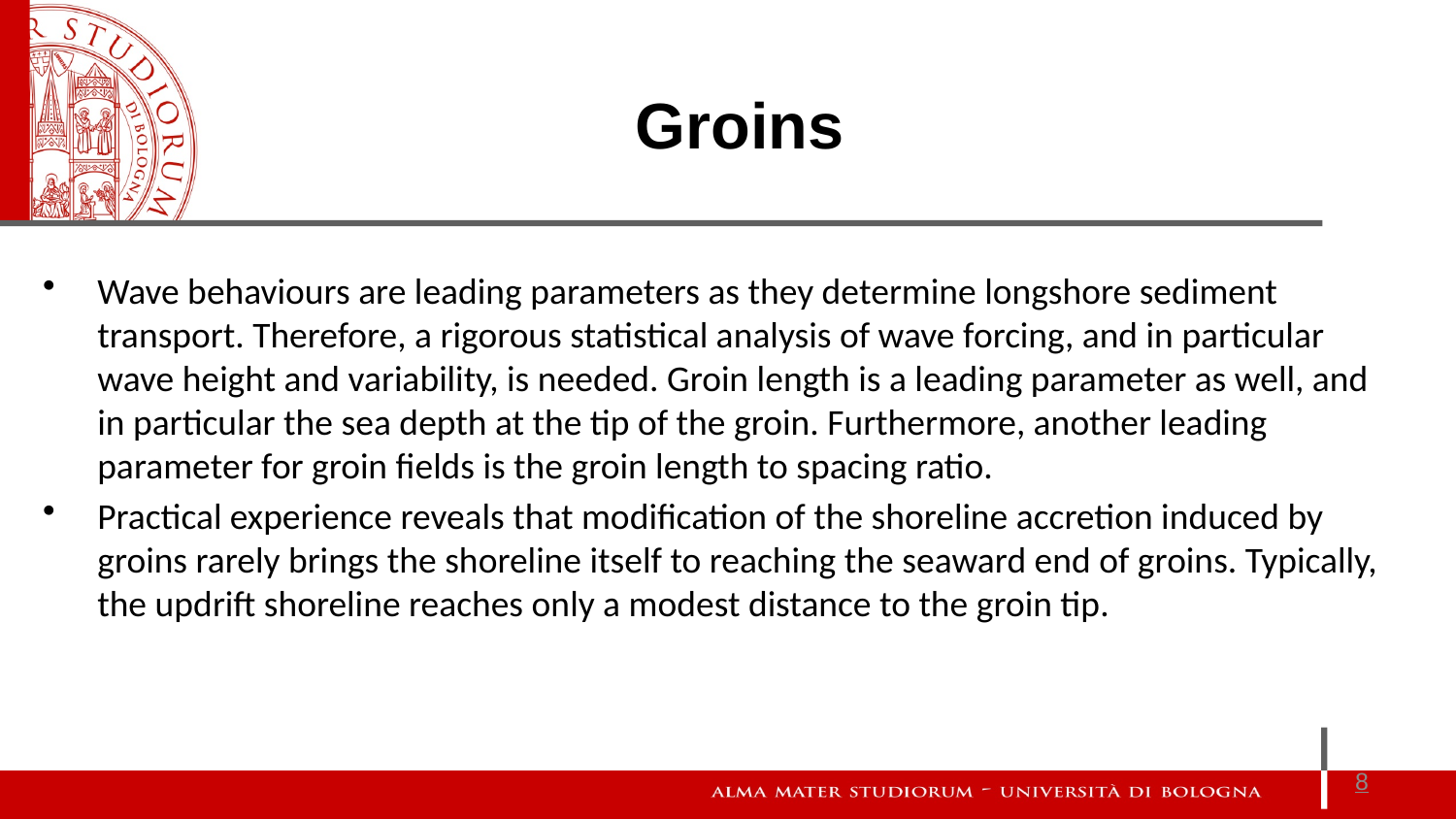

Groins
Wave behaviours are leading parameters as they determine longshore sediment transport. Therefore, a rigorous statistical analysis of wave forcing, and in particular wave height and variability, is needed. Groin length is a leading parameter as well, and in particular the sea depth at the tip of the groin. Furthermore, another leading parameter for groin fields is the groin length to spacing ratio.
Practical experience reveals that modification of the shoreline accretion induced by groins rarely brings the shoreline itself to reaching the seaward end of groins. Typically, the updrift shoreline reaches only a modest distance to the groin tip.
8